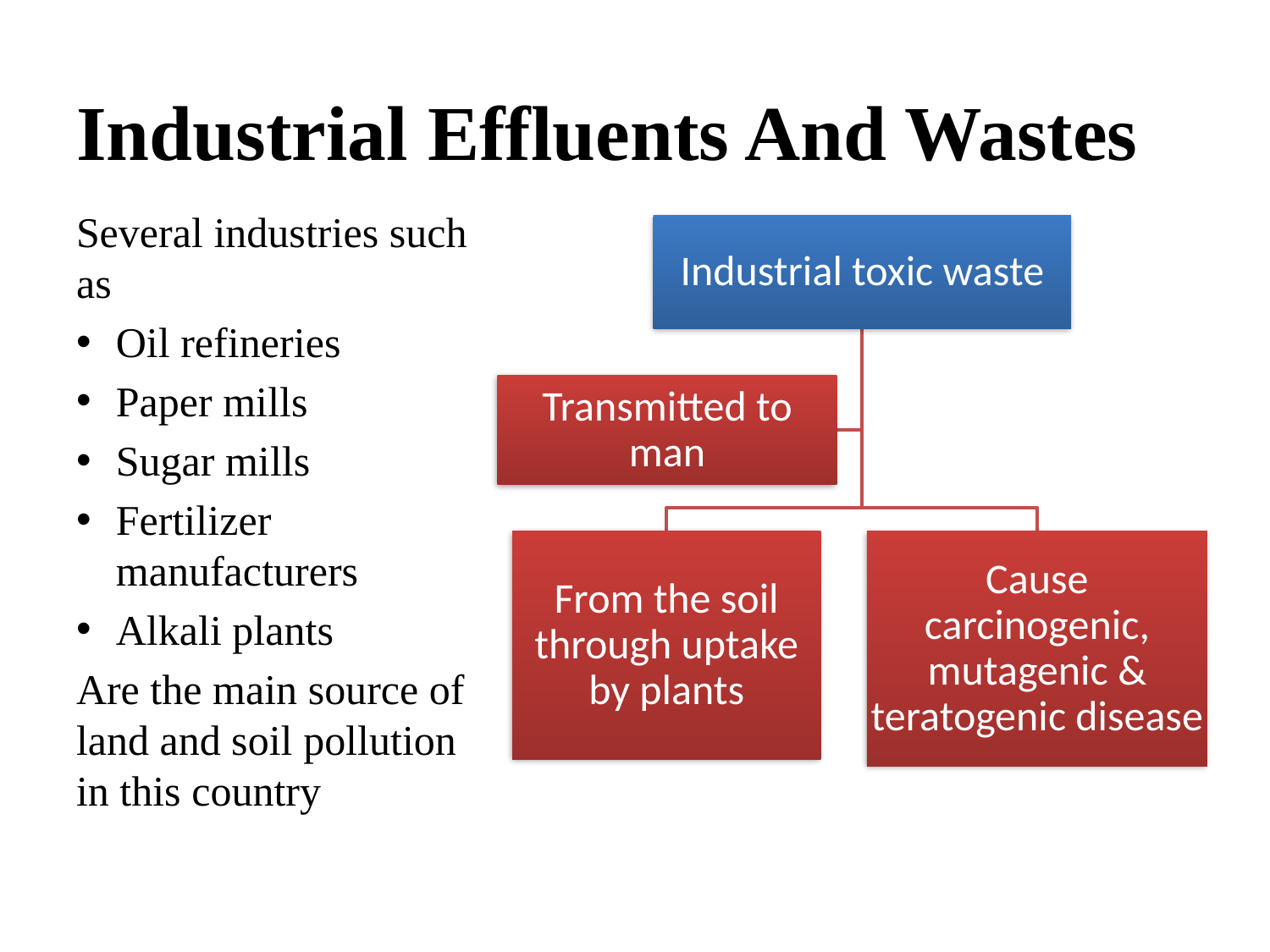

# Industrial Effluents And Wastes
Industrial toxic waste
From the soil through uptake by plants
Cause carcinogenic, mutagenic & teratogenic disease
Transmitted to man
Several industries such as
Oil refineries
Paper mills
Sugar mills
Fertilizer manufacturers
Alkali plants
Are the main source of land and soil pollution in this country